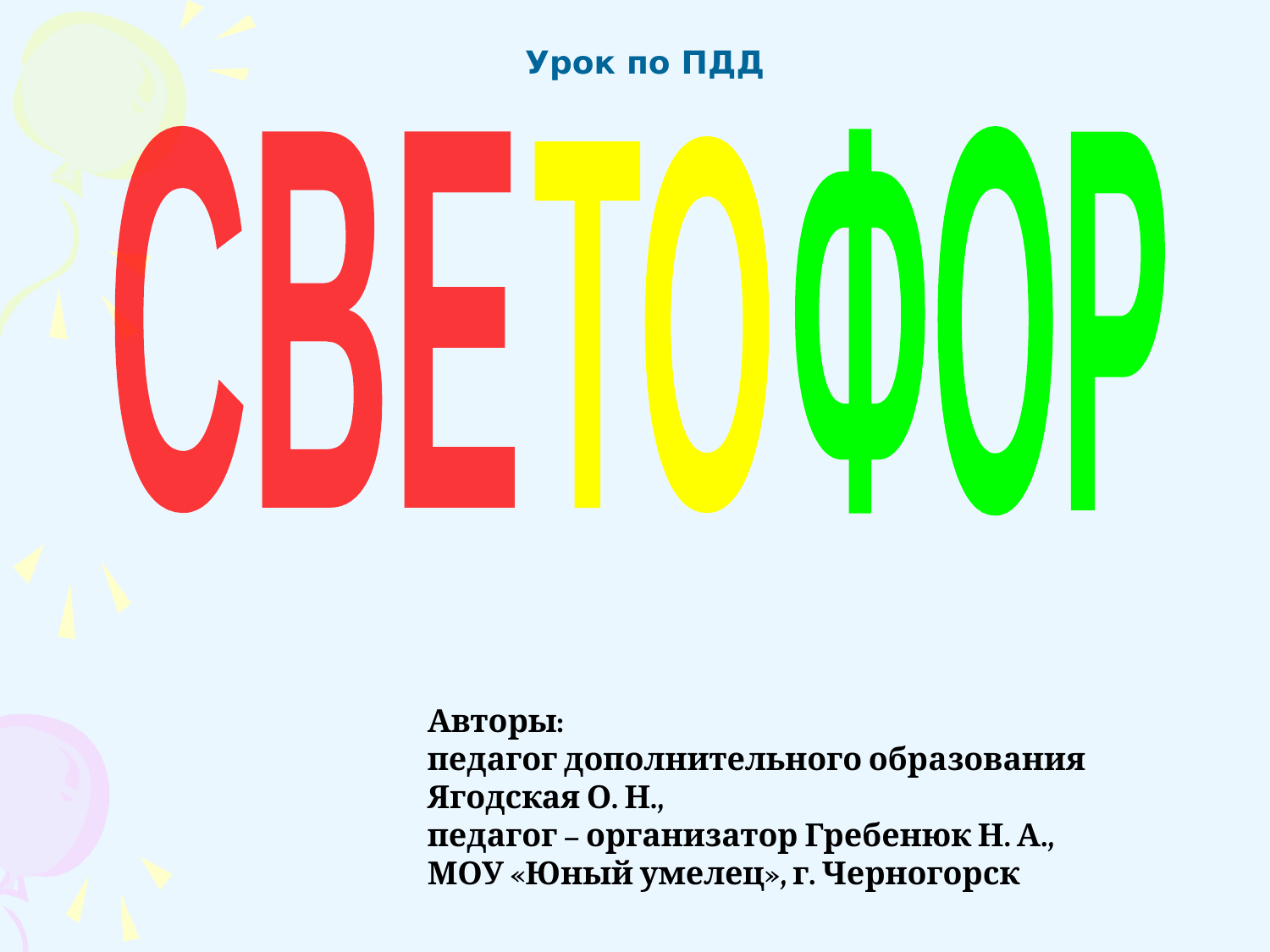

Урок по ПДД
СВЕ
ФОР
ТО

Авторы:
педагог дополнительного образования   Ягодская О. Н.,
педагог – организатор Гребенюк Н. А.,
МОУ «Юный умелец», г. Черногорск